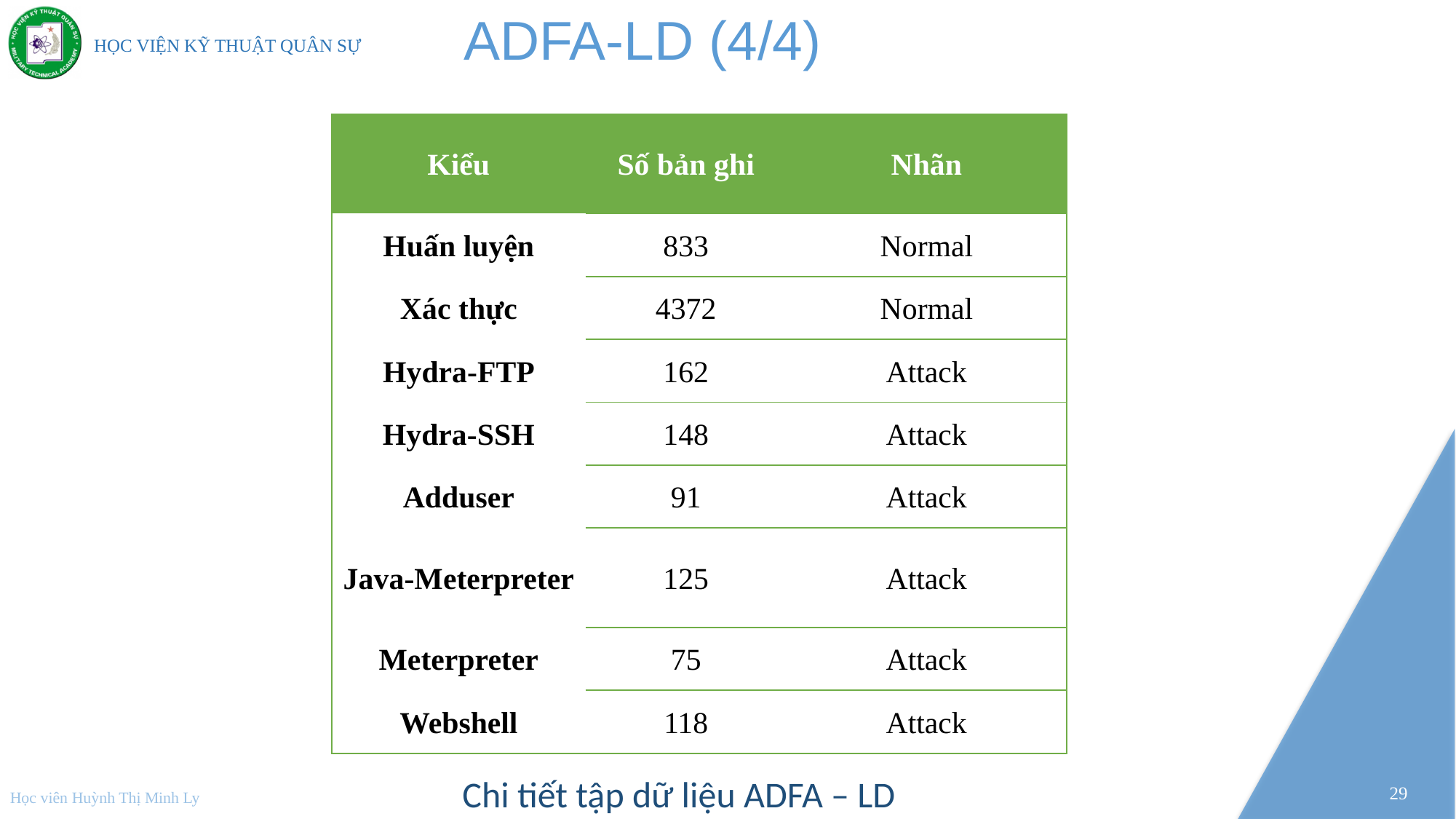

# ADFA-LD (4/4)
| Kiểu | Số bản ghi | Nhãn |
| --- | --- | --- |
| Huấn luyện | 833 | Normal |
| Xác thực | 4372 | Normal |
| Hydra-FTP | 162 | Attack |
| Hydra-SSH | 148 | Attack |
| Adduser | 91 | Attack |
| Java-Meterpreter | 125 | Attack |
| Meterpreter | 75 | Attack |
| Webshell | 118 | Attack |
Chi tiết tập dữ liệu ADFA – LD
29
Học viên Huỳnh Thị Minh Ly